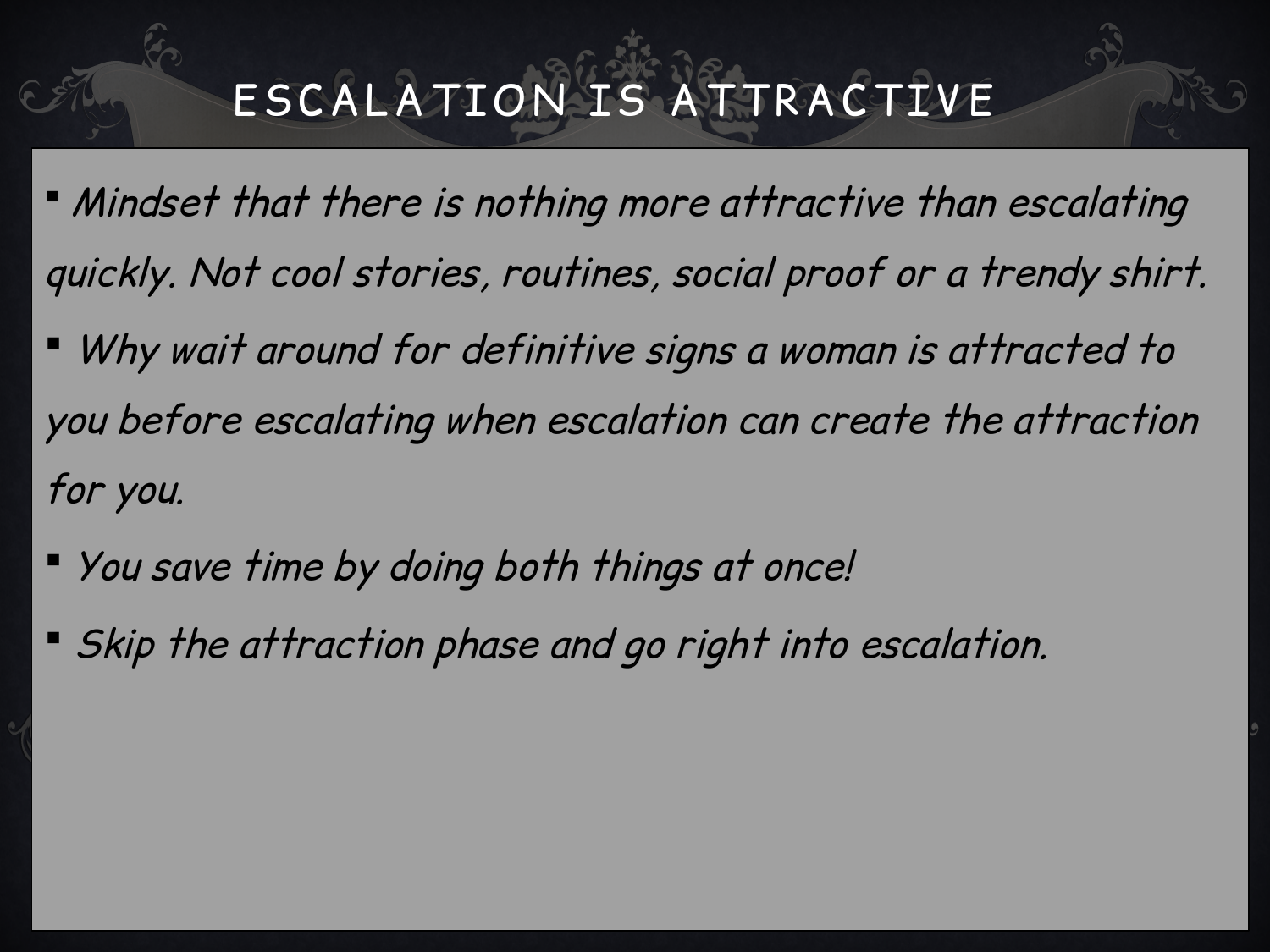

# Escalation is Attractive
 Mindset that there is nothing more attractive than escalating quickly. Not cool stories, routines, social proof or a trendy shirt.
 Why wait around for definitive signs a woman is attracted to you before escalating when escalation can create the attraction for you.
 You save time by doing both things at once!
 Skip the attraction phase and go right into escalation.